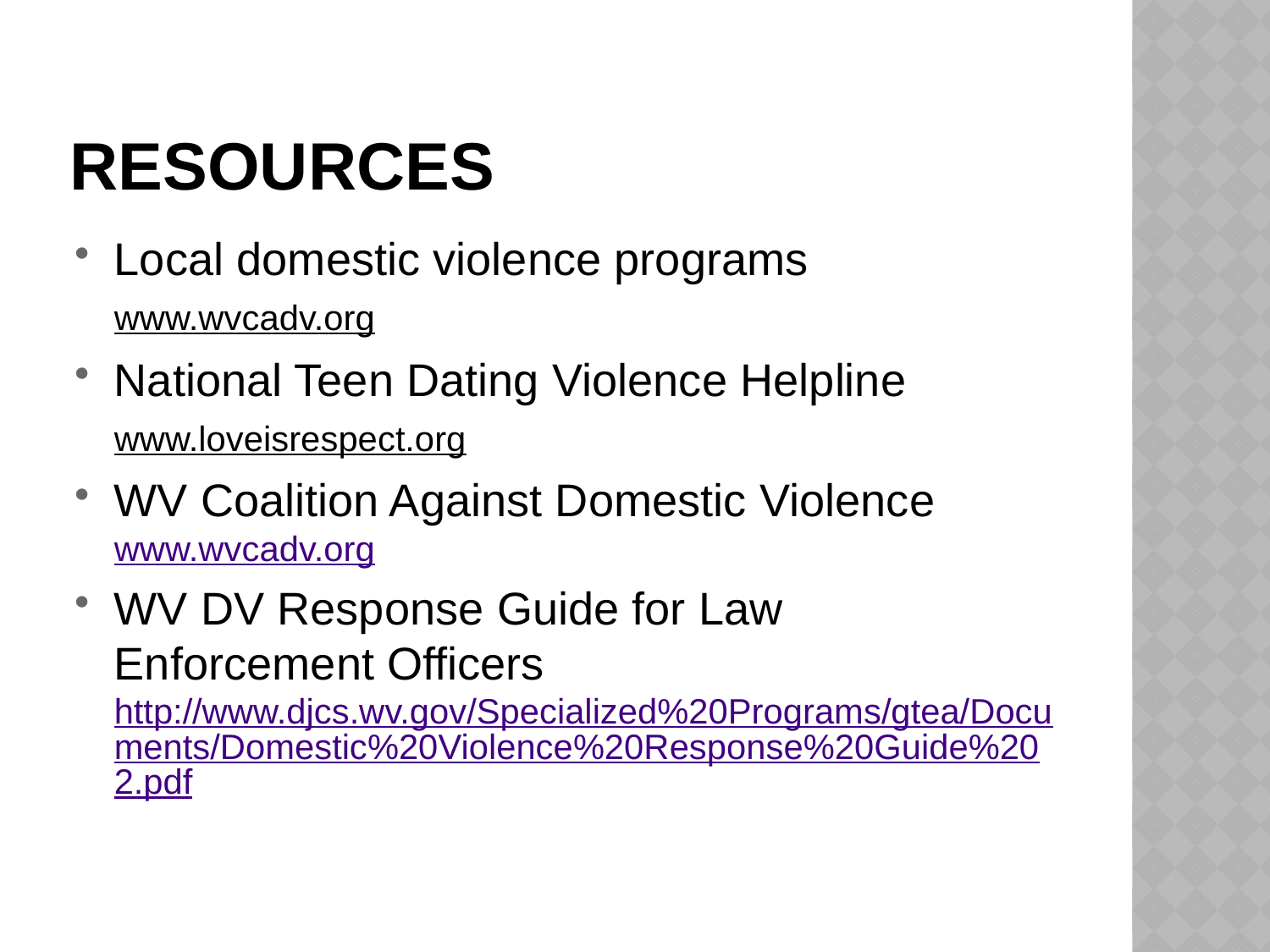

# Resources
Local domestic violence programs  www.wvcadv.org
National Teen Dating Violence Helpline www.loveisrespect.org
WV Coalition Against Domestic Violence www.wvcadv.org
WV DV Response Guide for Law Enforcement Officers http://www.djcs.wv.gov/Specialized%20Programs/gtea/Documents/Domestic%20Violence%20Response%20Guide%202.pdf